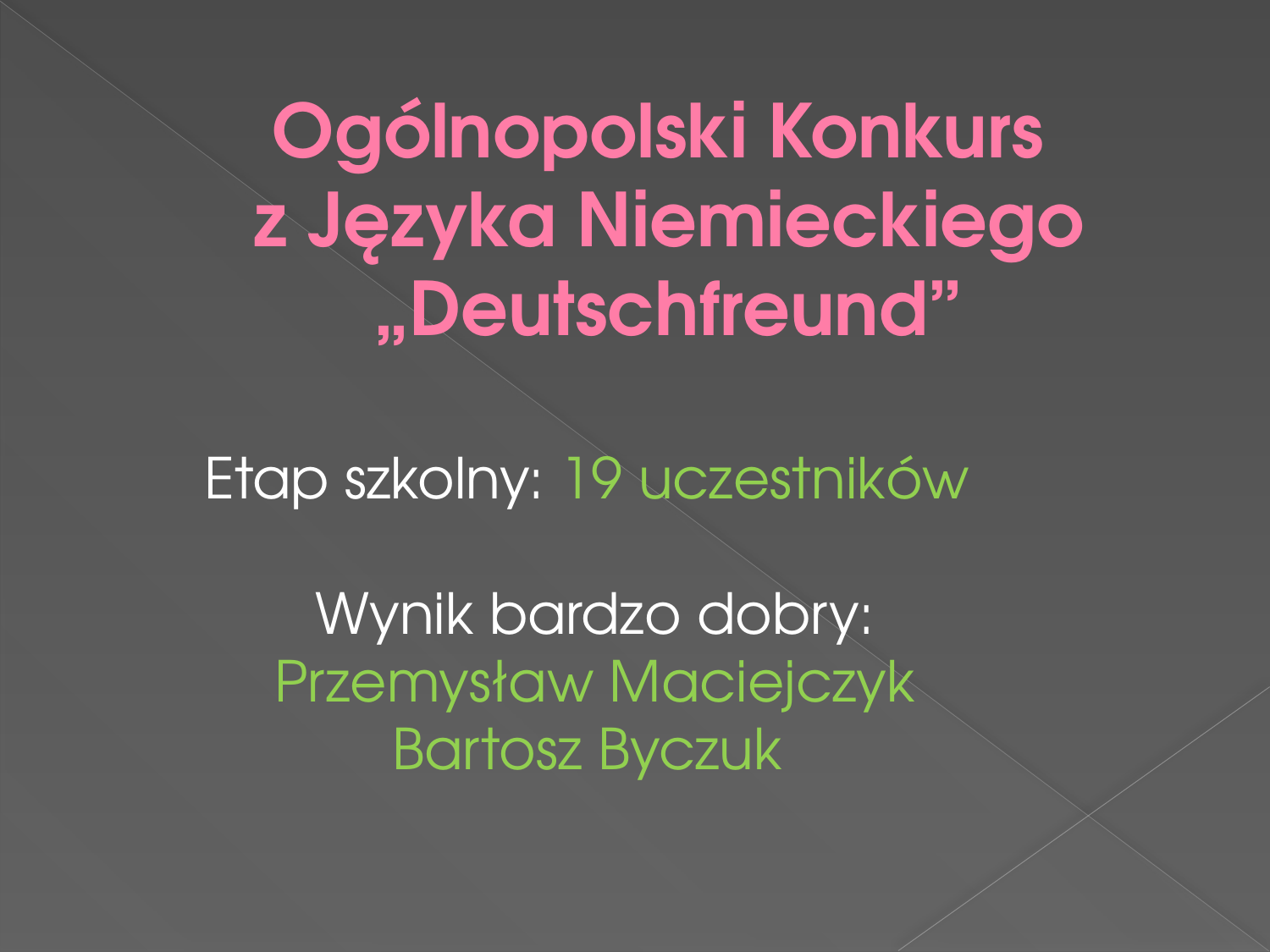

# Ogólnopolski Konkurs z Języka Niemieckiego „Deutschfreund”
Etap szkolny: 19 uczestników

Wynik bardzo dobry:
Przemysław Maciejczyk
Bartosz Byczuk